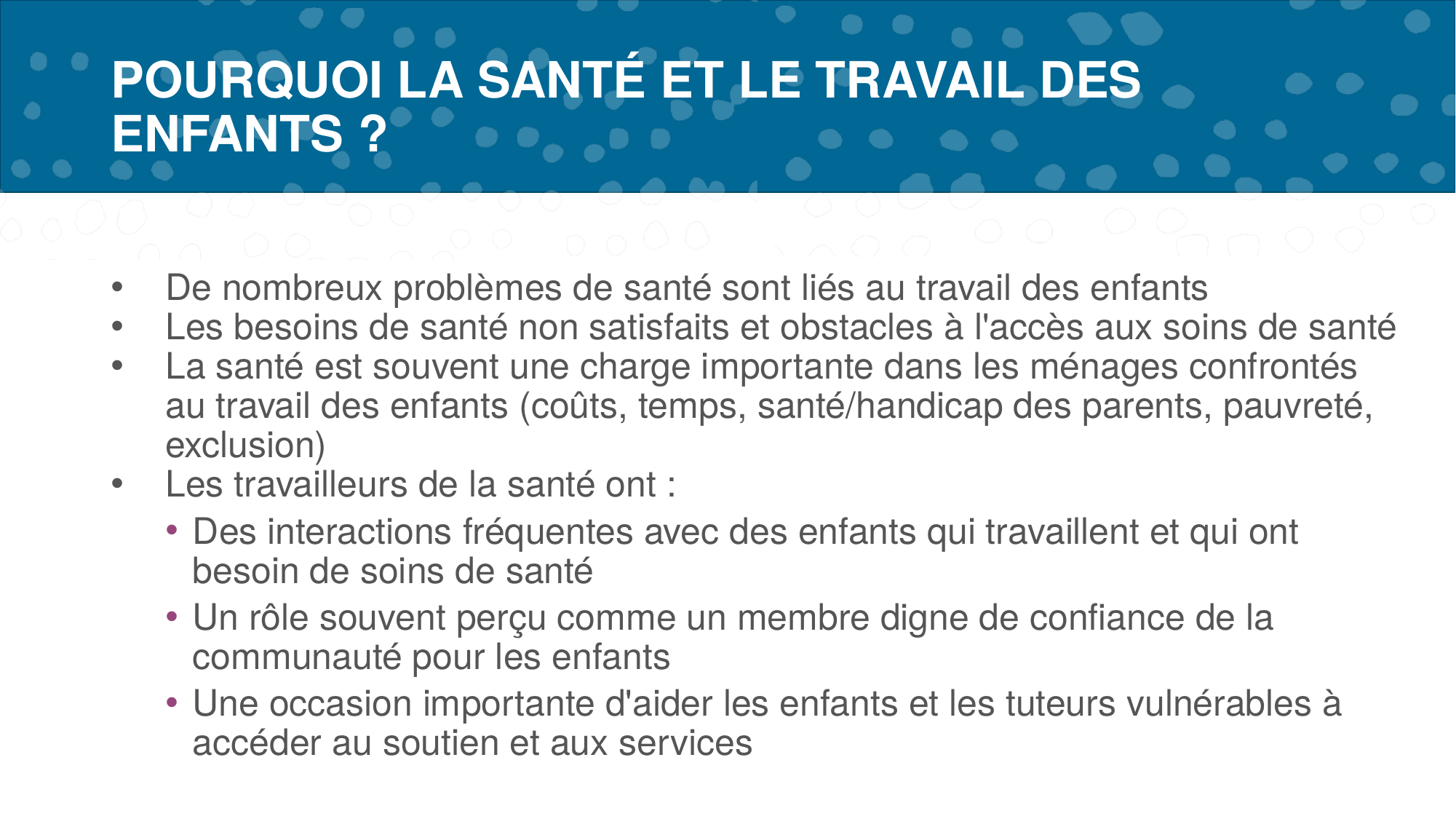

# POURQUOI LA SANTÉ ET LE TRAVAIL DES ENFANTS ?
De nombreux problèmes de santé sont liés au travail des enfants
Les besoins de santé non satisfaits et obstacles à l'accès aux soins de santé
La santé est souvent une charge importante dans les ménages confrontés au travail des enfants (coûts, temps, santé/handicap des parents, pauvreté, exclusion)
Les travailleurs de la santé ont :
Des interactions fréquentes avec des enfants qui travaillent et qui ont besoin de soins de santé
Un rôle souvent perçu comme un membre digne de confiance de la communauté pour les enfants
Une occasion importante d'aider les enfants et les tuteurs vulnérables à accéder au soutien et aux services